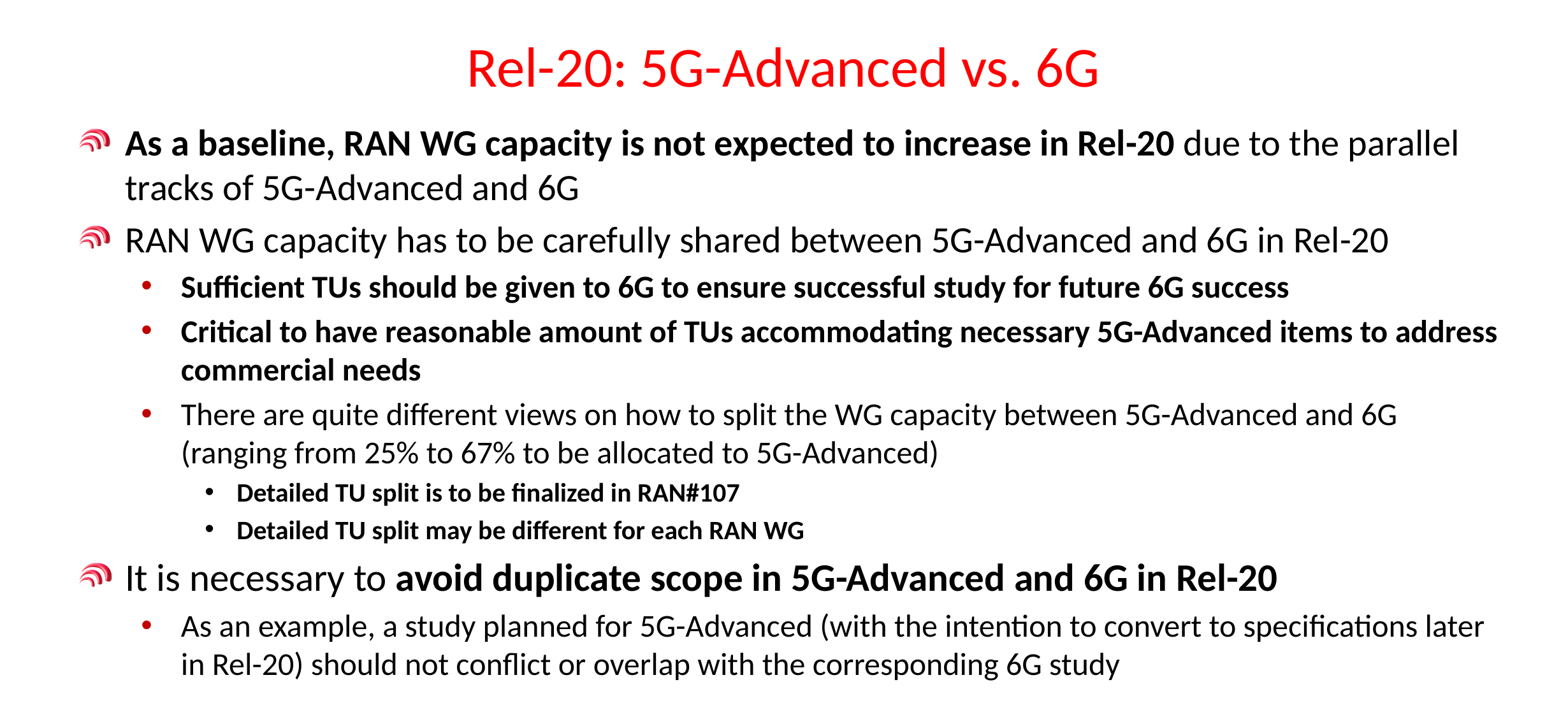

# Rel-20: 5G-Advanced vs. 6G
As a baseline, RAN WG capacity is not expected to increase in Rel-20 due to the parallel tracks of 5G-Advanced and 6G
RAN WG capacity has to be carefully shared between 5G-Advanced and 6G in Rel-20
Sufficient TUs should be given to 6G to ensure successful study for future 6G success
Critical to have reasonable amount of TUs accommodating necessary 5G-Advanced items to address commercial needs
There are quite different views on how to split the WG capacity between 5G-Advanced and 6G (ranging from 25% to 67% to be allocated to 5G-Advanced)
Detailed TU split is to be finalized in RAN#107
Detailed TU split may be different for each RAN WG
It is necessary to avoid duplicate scope in 5G-Advanced and 6G in Rel-20
As an example, a study planned for 5G-Advanced (with the intention to convert to specifications later in Rel-20) should not conflict or overlap with the corresponding 6G study